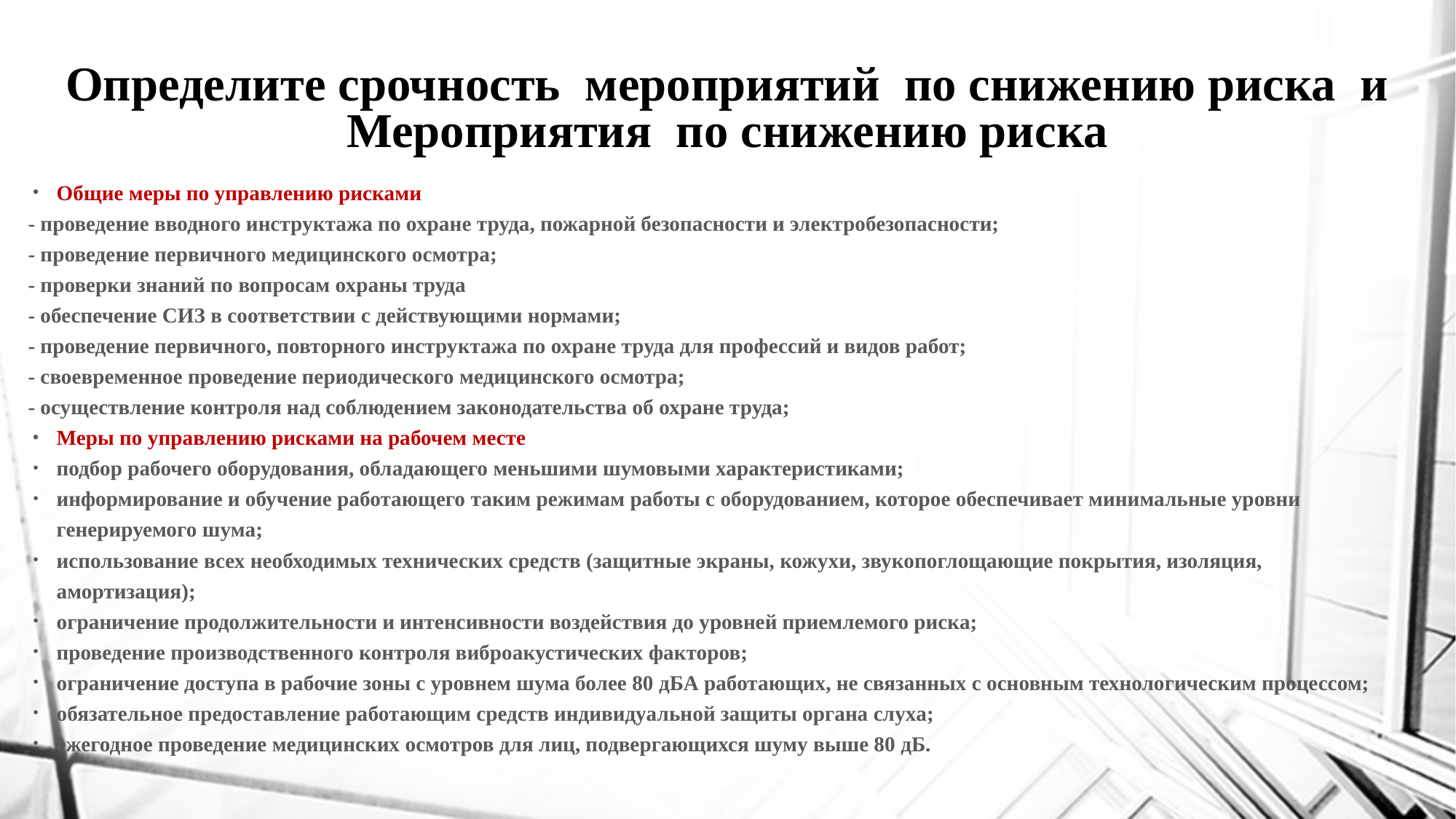

# Определите срочность  мероприятий  по снижению риска  и Мероприятия  по снижению риска
Общие меры по управлению рисками
- проведение вводного инструктажа по охране труда, пожарной безопасности и электробезопасности;
- проведение первичного медицинского осмотра;
- проверки знаний по вопросам охраны труда
- обеспечение СИЗ в соответствии с действующими нормами;
- проведение первичного, повторного инструктажа по охране труда для профессий и видов работ;
- своевременное проведение периодического медицинского осмотра;
- осуществление контроля над соблюдением законодательства об охране труда;
Меры по управлению рисками на рабочем месте
подбор рабочего оборудования, обладающего меньшими шумовыми характеристиками;
информирование и обучение работающего таким режимам работы с оборудованием, которое обеспечивает минимальные уровни генерируемого шума;
использование всех необходимых технических средств (защитные экраны, кожухи, звукопоглощающие покрытия, изоляция, амортизация);
ограничение продолжительности и интенсивности воздействия до уровней приемлемого риска;
проведение производственного контроля виброакустических факторов;
ограничение доступа в рабочие зоны с уровнем шума более 80 дБА работающих, не связанных с основным технологическим процессом;
обязательное предоставление работающим средств индивидуальной защиты органа слуха;
ежегодное проведение медицинских осмотров для лиц, подвергающихся шуму выше 80 дБ.